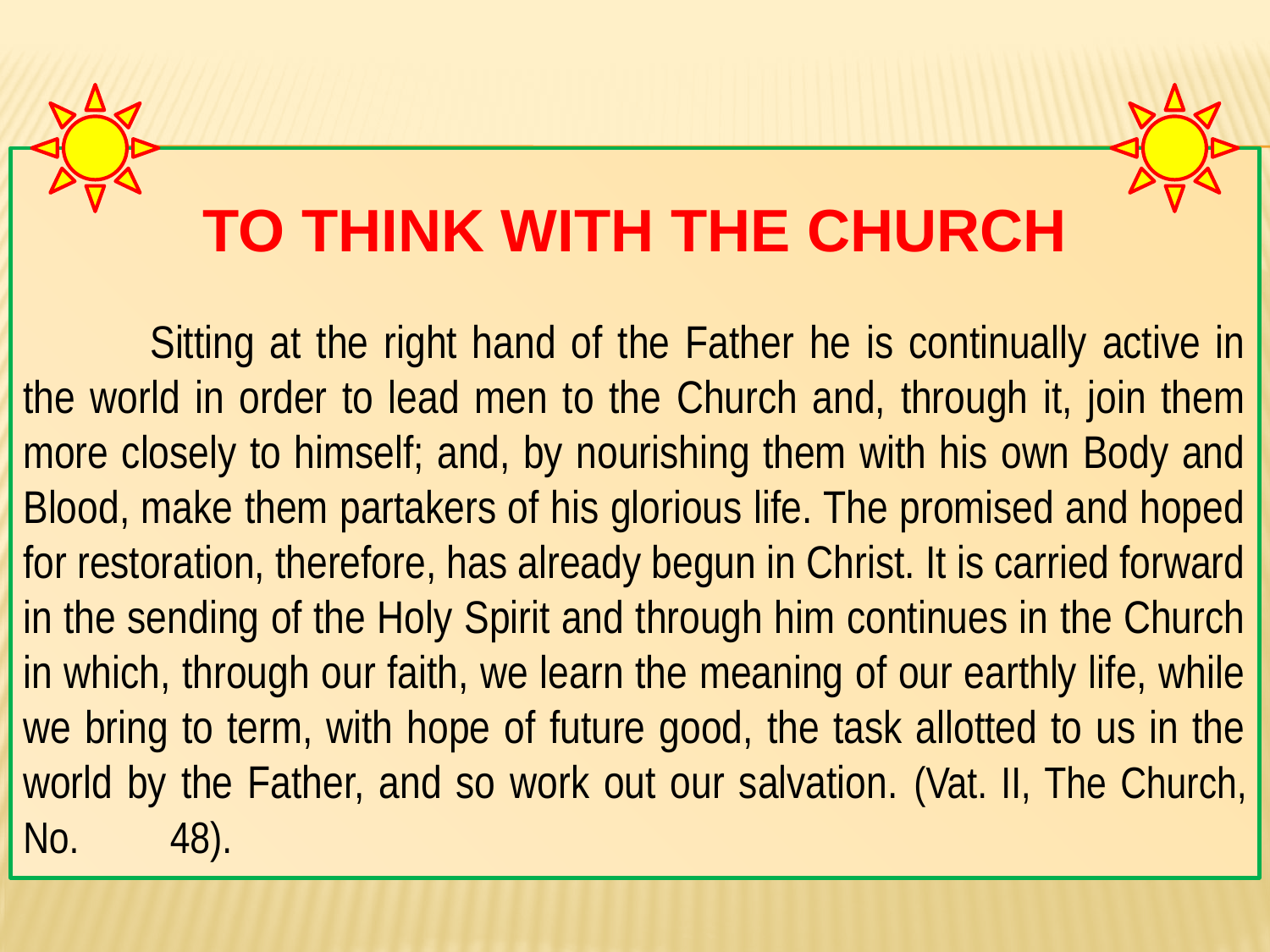

# To Think with the Church
	Sitting at the right hand of the Father he is continually active in the world in order to lead men to the Church and, through it, join them more closely to himself; and, by nourishing them with his own Body and Blood, make them partakers of his glorious life. The promised and hoped for restoration, therefore, has already begun in Christ. It is carried forward in the sending of the Holy Spirit and through him continues in the Church in which, through our faith, we learn the meaning of our earthly life, while we bring to term, with hope of future good, the task allotted to us in the world by the Father, and so work out our salvation. (Vat. II, The Church, No. 48).